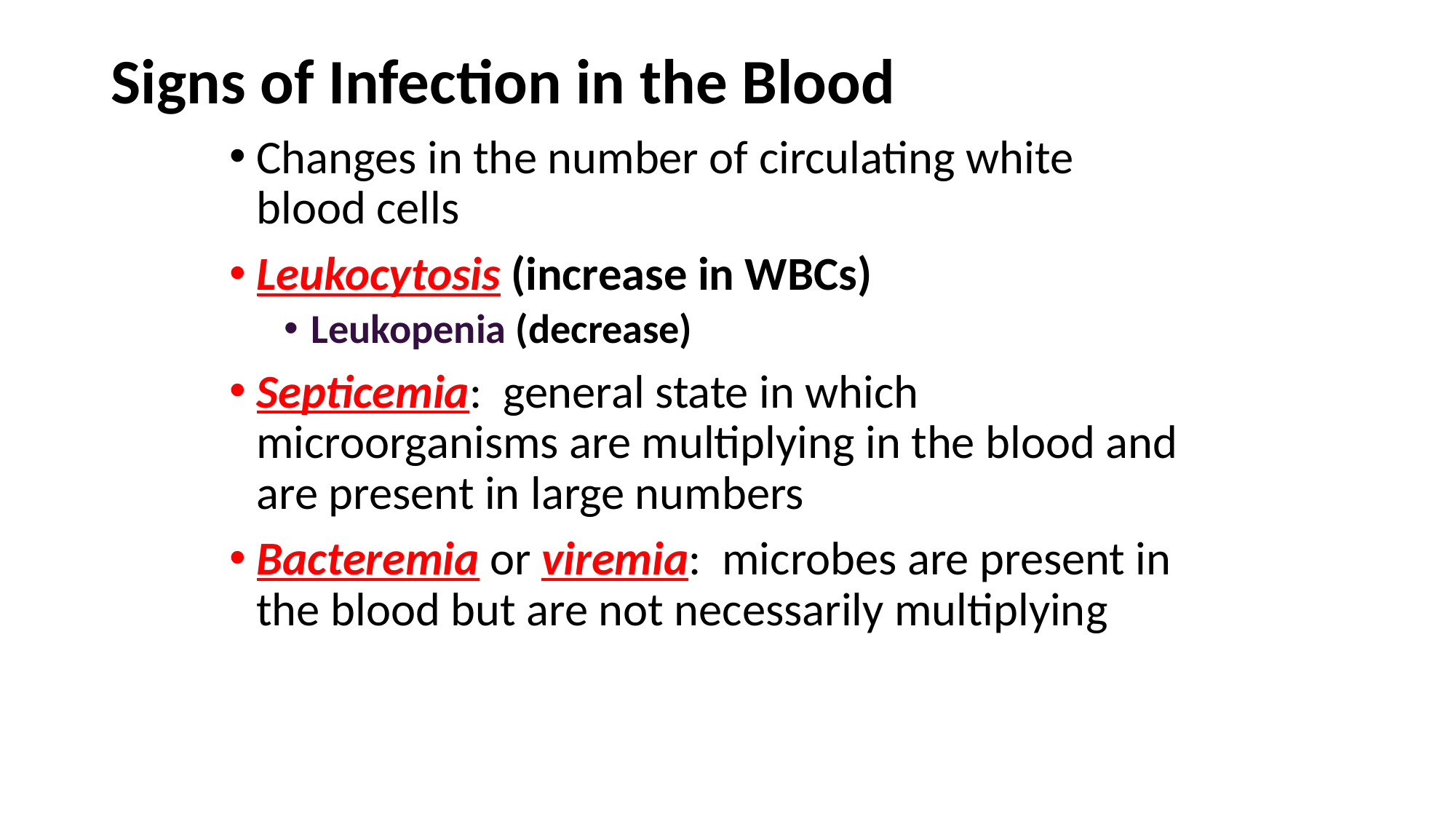

# Signs of Infection in the Blood
Changes in the number of circulating white blood cells
Leukocytosis (increase in WBCs)
Leukopenia (decrease)
Septicemia:  general state in which microorganisms are multiplying in the blood and are present in large numbers
Bacteremia or viremia:  microbes are present in the blood but are not necessarily multiplying